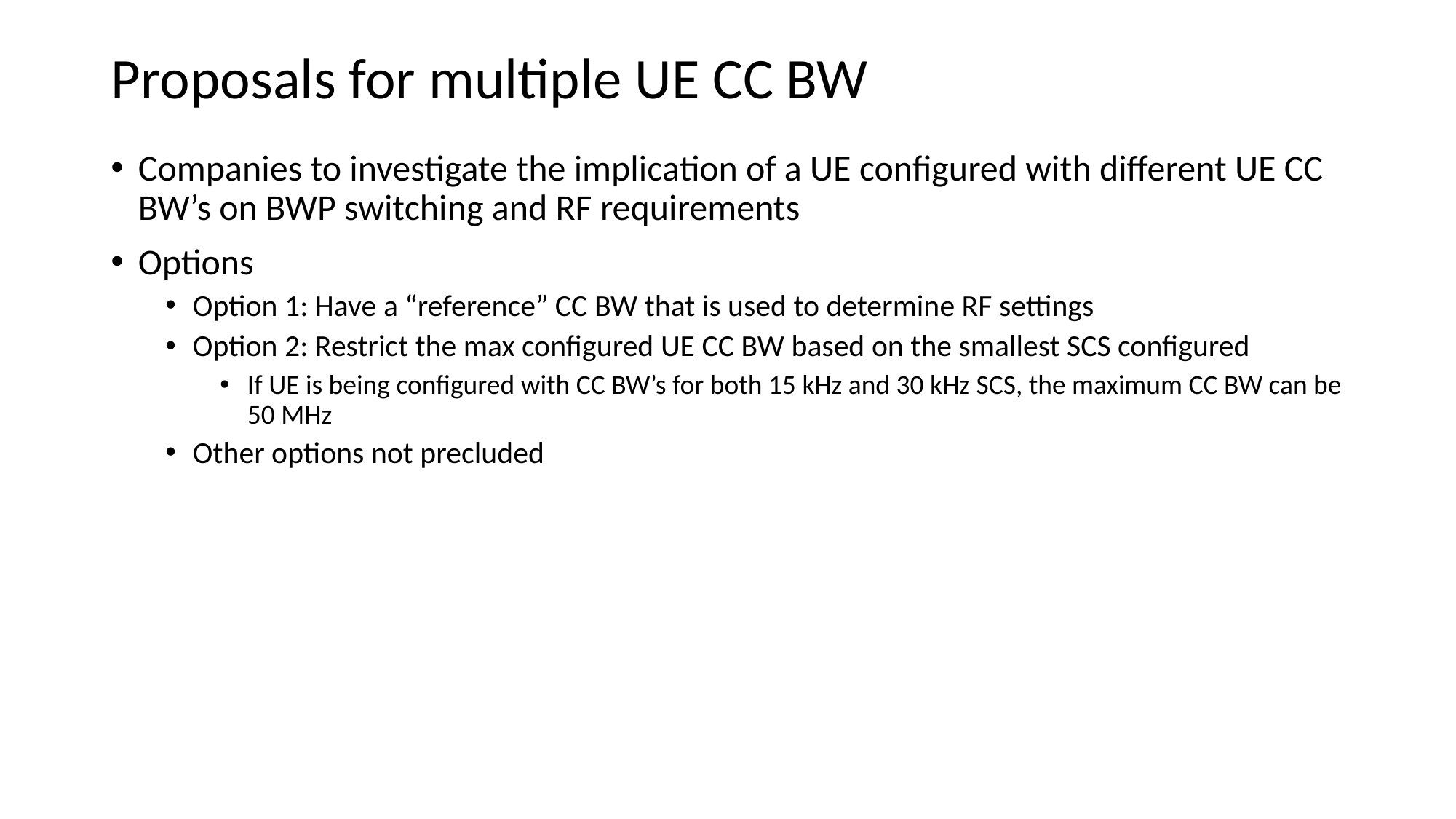

# Proposals for multiple UE CC BW
Companies to investigate the implication of a UE configured with different UE CC BW’s on BWP switching and RF requirements
Options
Option 1: Have a “reference” CC BW that is used to determine RF settings
Option 2: Restrict the max configured UE CC BW based on the smallest SCS configured
If UE is being configured with CC BW’s for both 15 kHz and 30 kHz SCS, the maximum CC BW can be 50 MHz
Other options not precluded